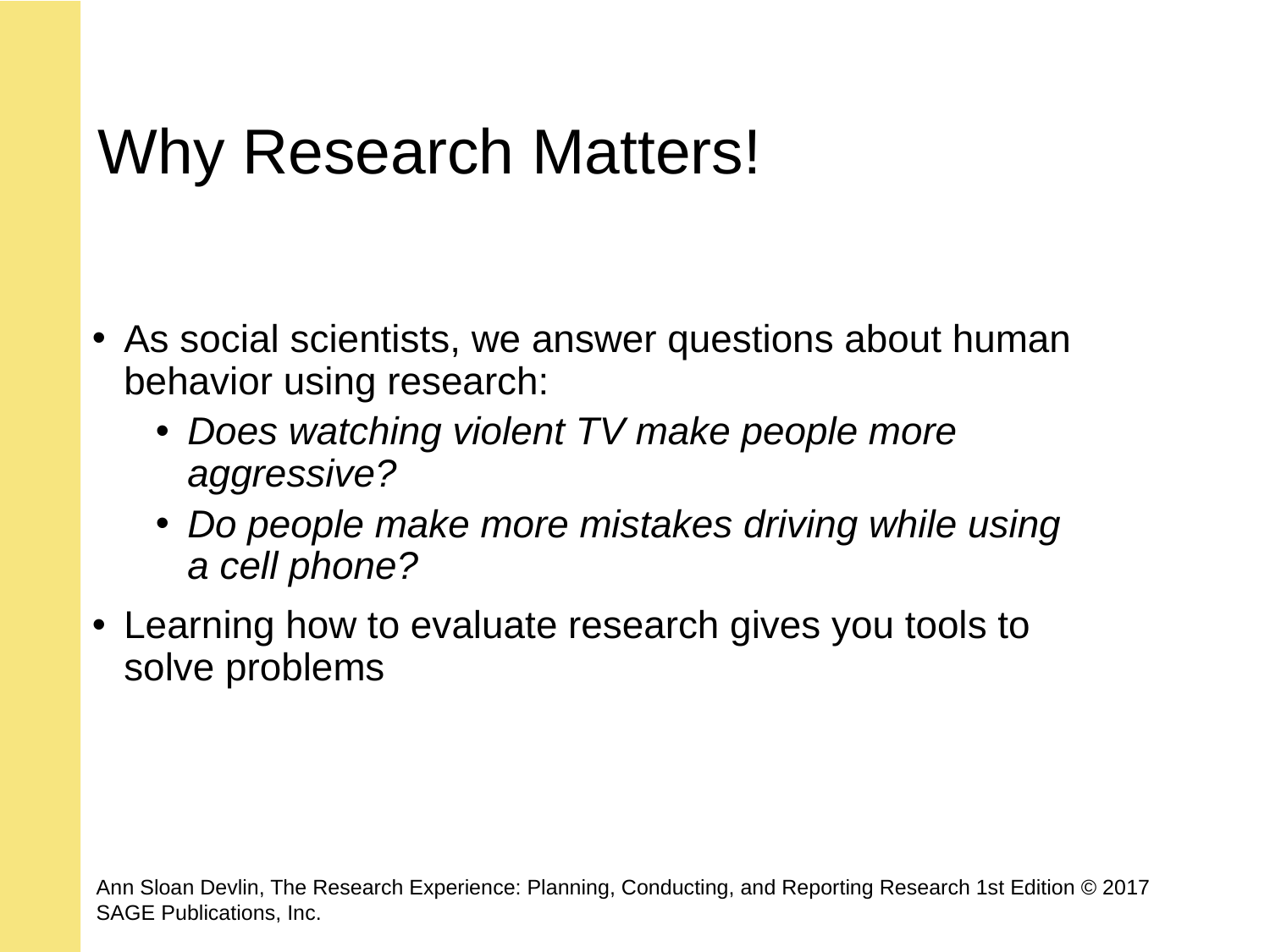

# Why Research Matters!
As social scientists, we answer questions about human behavior using research:
Does watching violent TV make people more aggressive?
Do people make more mistakes driving while using a cell phone?
Learning how to evaluate research gives you tools to solve problems